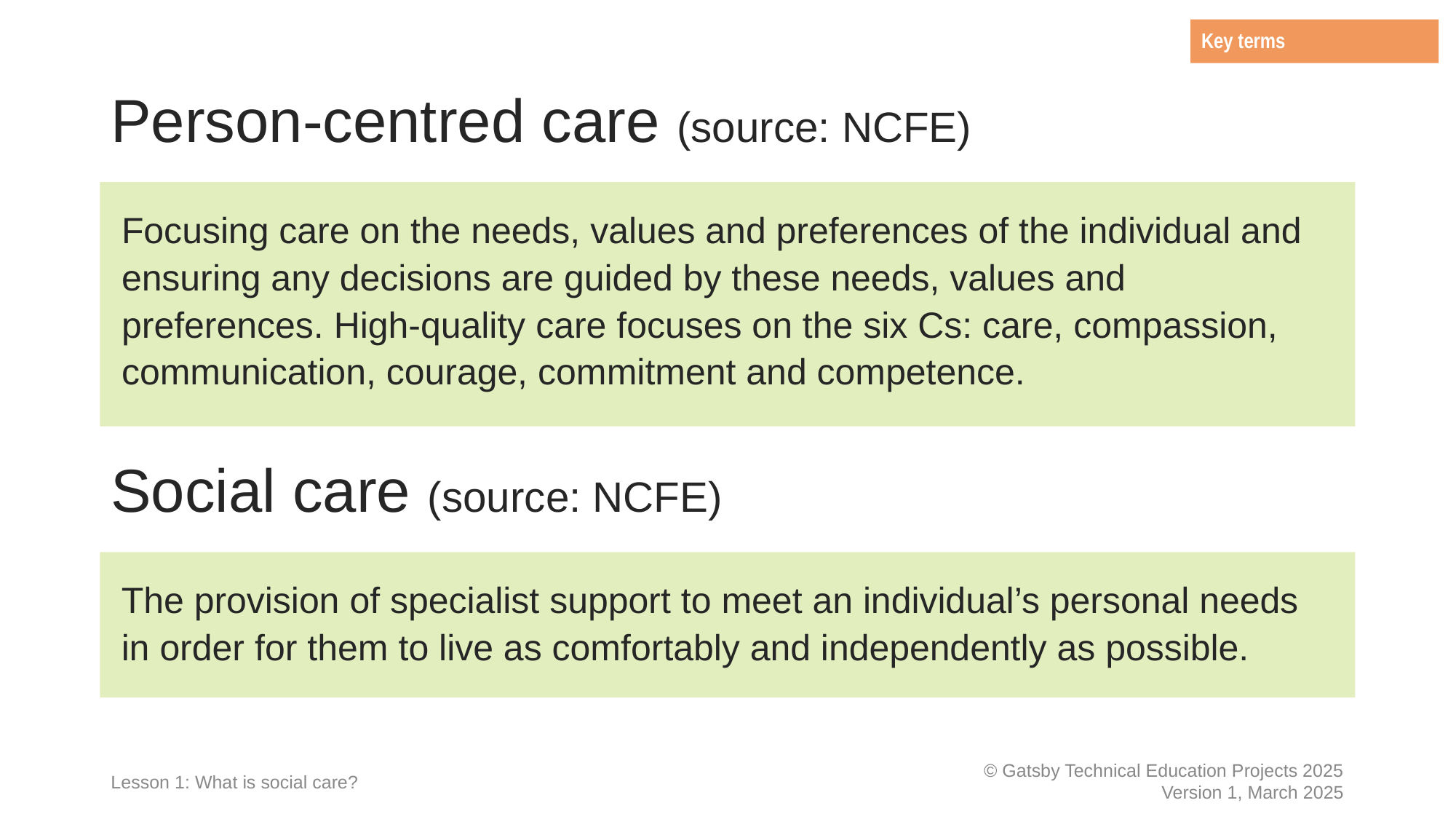

Key terms
# Person-centred care (source: NCFE)
Focusing care on the needs, values and preferences of the individual and ensuring any decisions are guided by these needs, values and preferences. High-quality care focuses on the six Cs: care, compassion, communication, courage, commitment and competence.
Social care (source: NCFE)
The provision of specialist support to meet an individual’s personal needs in order for them to live as comfortably and independently as possible.

Lesson 1: What is social care?